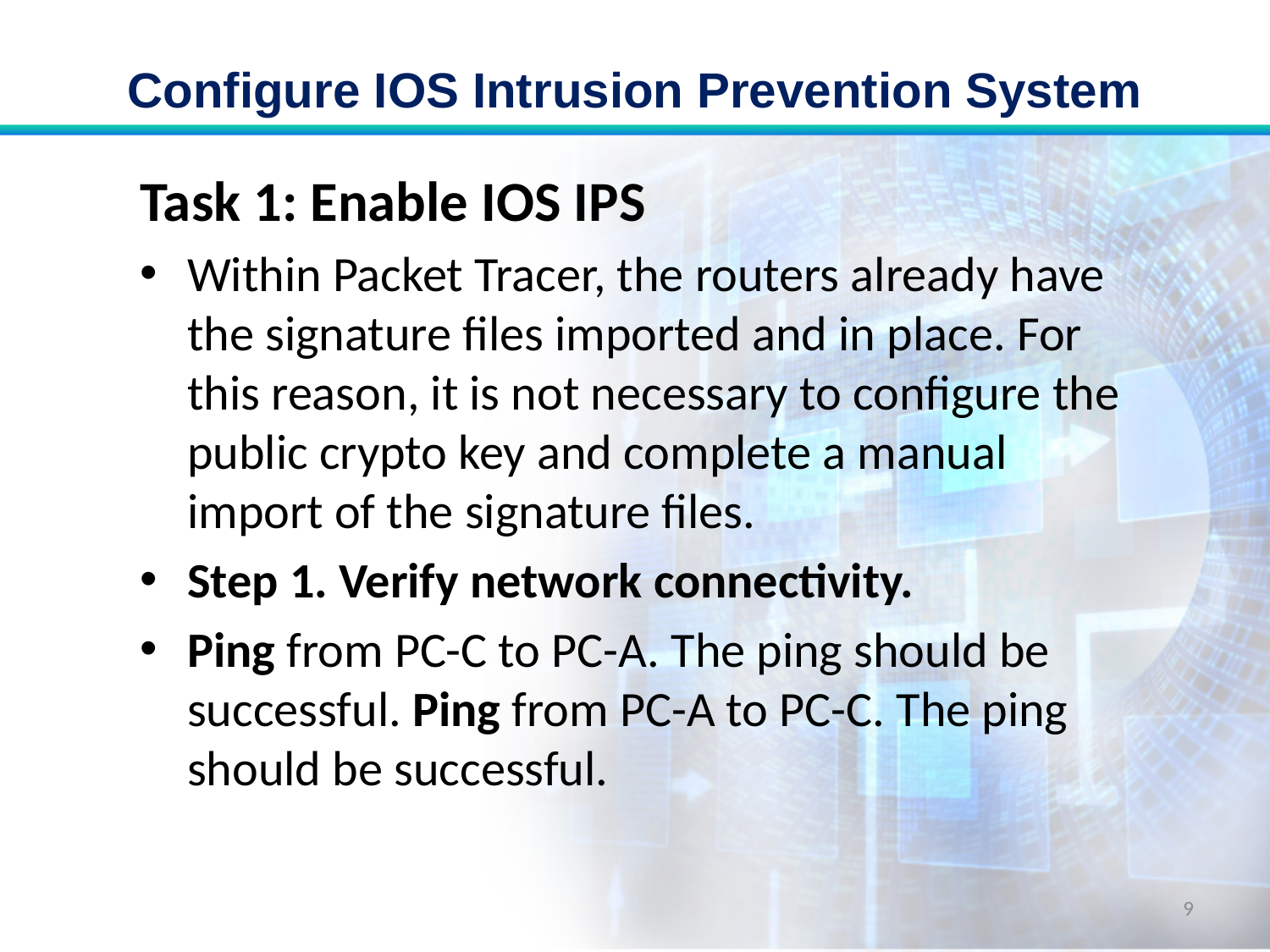

# Configure IOS Intrusion Prevention System
Task 1: Enable IOS IPS
Within Packet Tracer, the routers already have the signature files imported and in place. For this reason, it is not necessary to configure the public crypto key and complete a manual import of the signature files.
Step 1. Verify network connectivity.
Ping from PC-C to PC-A. The ping should be successful. Ping from PC-A to PC-C. The ping should be successful.
9